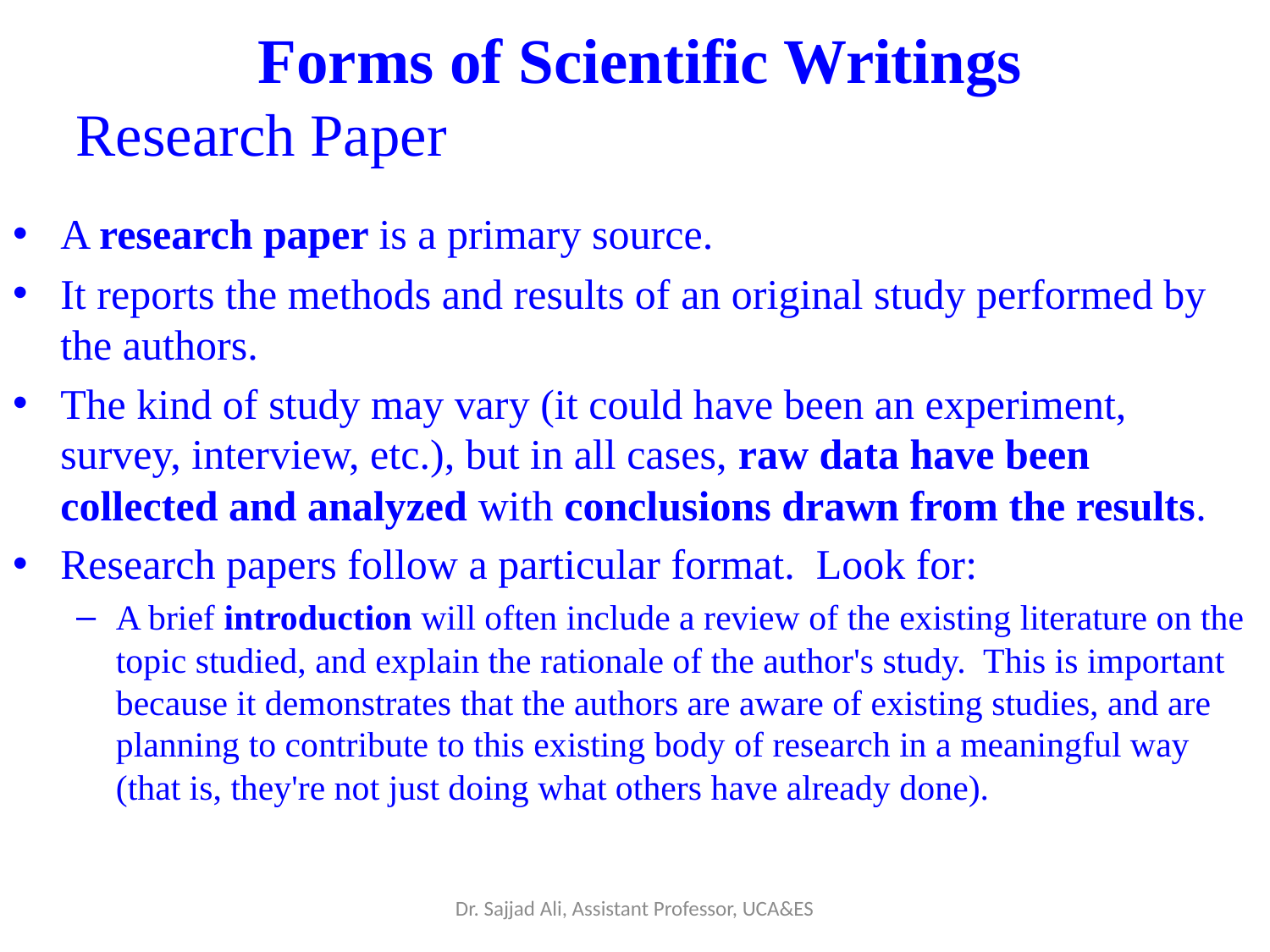

Forms of Scientific Writings
Research Paper
A research paper is a primary source.
It reports the methods and results of an original study performed by the authors.
The kind of study may vary (it could have been an experiment, survey, interview, etc.), but in all cases, raw data have been collected and analyzed with conclusions drawn from the results.
Research papers follow a particular format.  Look for:
A brief introduction will often include a review of the existing literature on the topic studied, and explain the rationale of the author's study.  This is important because it demonstrates that the authors are aware of existing studies, and are planning to contribute to this existing body of research in a meaningful way (that is, they're not just doing what others have already done).
Dr. Sajjad Ali, Assistant Professor, UCA&ES